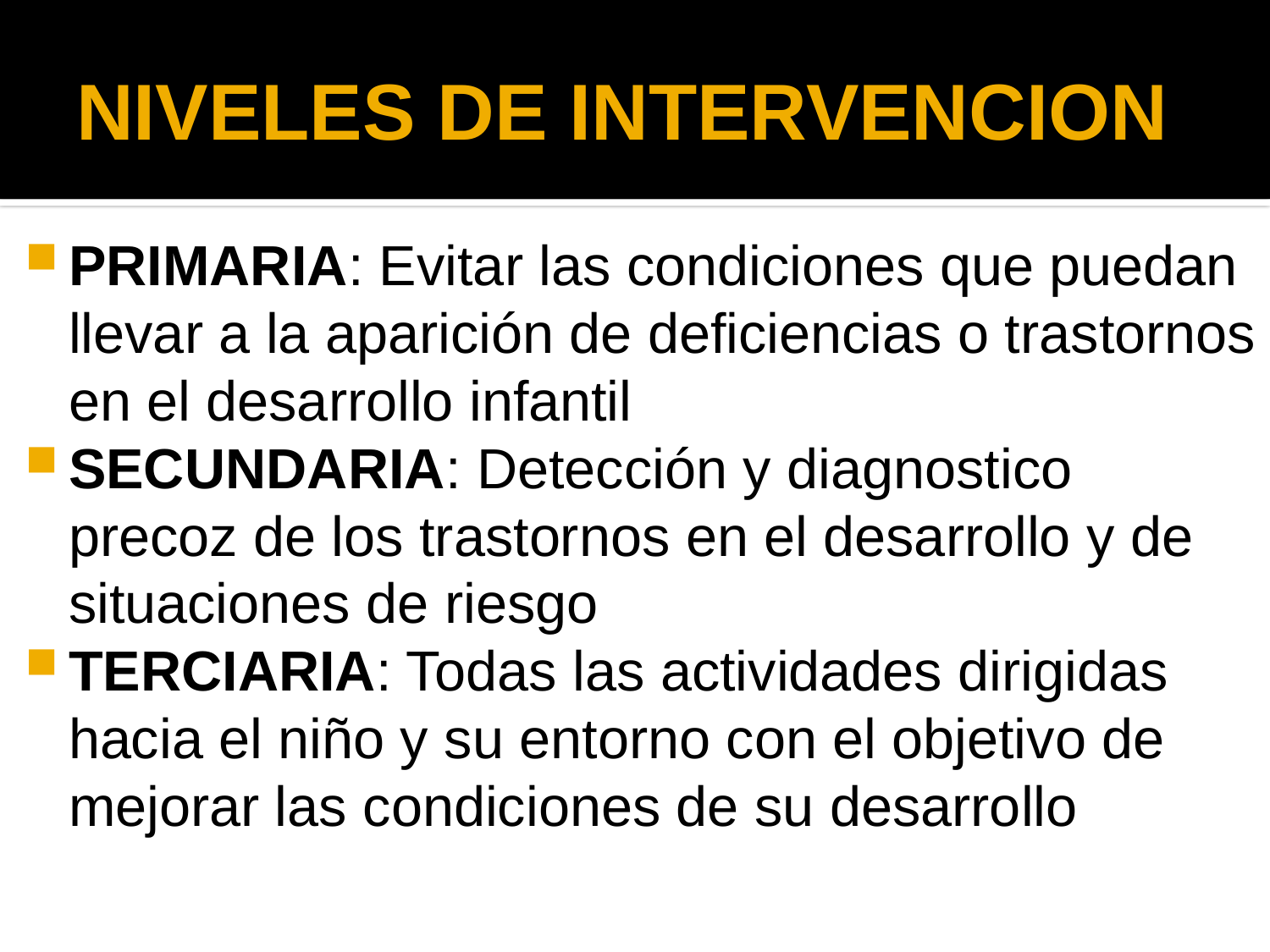

# NIVELES DE INTERVENCION
PRIMARIA: Evitar las condiciones que puedan llevar a la aparición de deficiencias o trastornos en el desarrollo infantil
SECUNDARIA: Detección y diagnostico precoz de los trastornos en el desarrollo y de situaciones de riesgo
TERCIARIA: Todas las actividades dirigidas hacia el niño y su entorno con el objetivo de mejorar las condiciones de su desarrollo